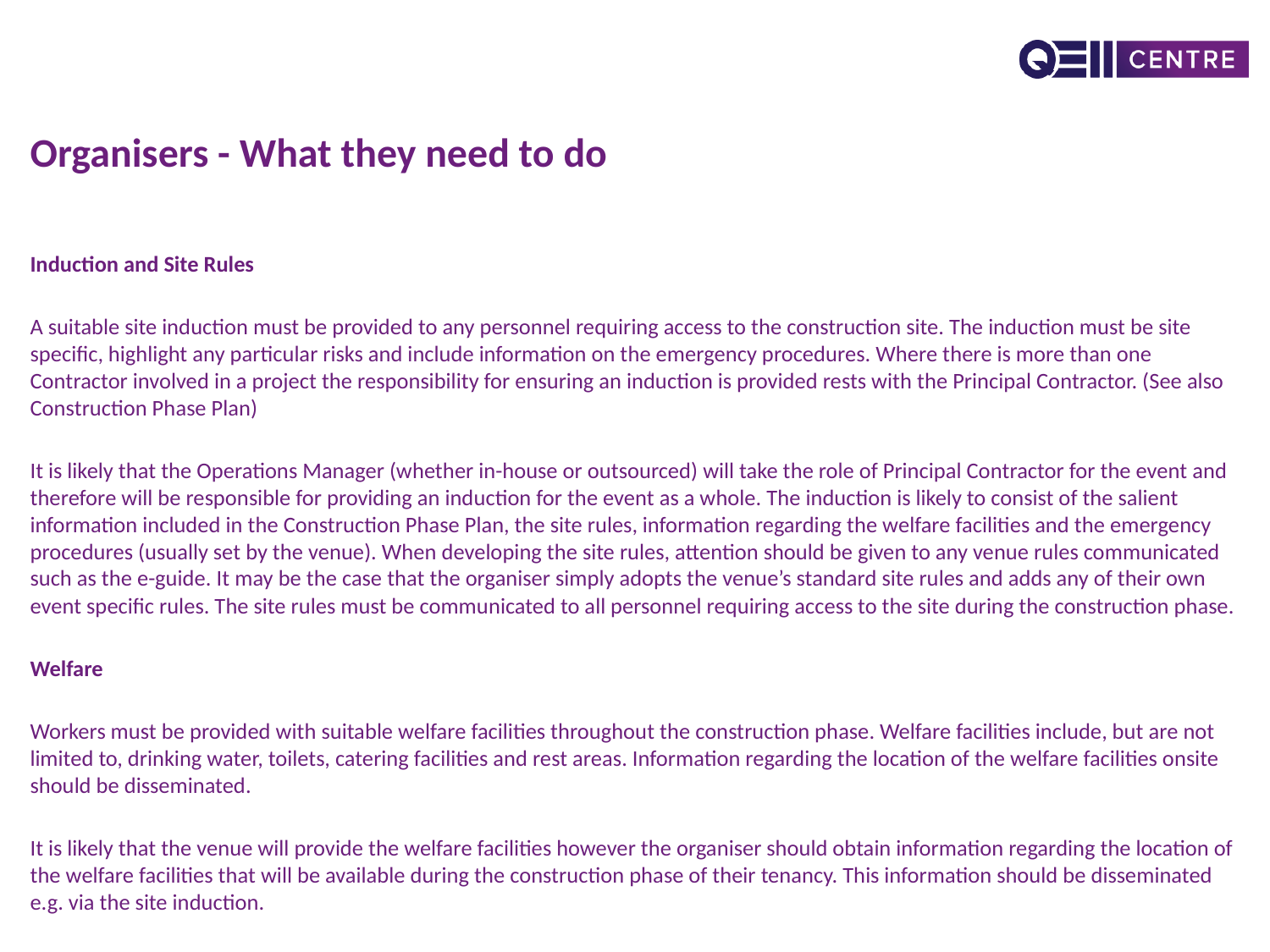

# Organisers - What they need to do
Induction and Site Rules

A suitable site induction must be provided to any personnel requiring access to the construction site. The induction must be site specific, highlight any particular risks and include information on the emergency procedures. Where there is more than one Contractor involved in a project the responsibility for ensuring an induction is provided rests with the Principal Contractor. (See also Construction Phase Plan)

It is likely that the Operations Manager (whether in-house or outsourced) will take the role of Principal Contractor for the event and therefore will be responsible for providing an induction for the event as a whole. The induction is likely to consist of the salient information included in the Construction Phase Plan, the site rules, information regarding the welfare facilities and the emergency procedures (usually set by the venue). When developing the site rules, attention should be given to any venue rules communicated such as the e-guide. It may be the case that the organiser simply adopts the venue’s standard site rules and adds any of their own event specific rules. The site rules must be communicated to all personnel requiring access to the site during the construction phase.

Welfare

Workers must be provided with suitable welfare facilities throughout the construction phase. Welfare facilities include, but are not limited to, drinking water, toilets, catering facilities and rest areas. Information regarding the location of the welfare facilities onsite should be disseminated.

It is likely that the venue will provide the welfare facilities however the organiser should obtain information regarding the location of the welfare facilities that will be available during the construction phase of their tenancy. This information should be disseminated e.g. via the site induction.